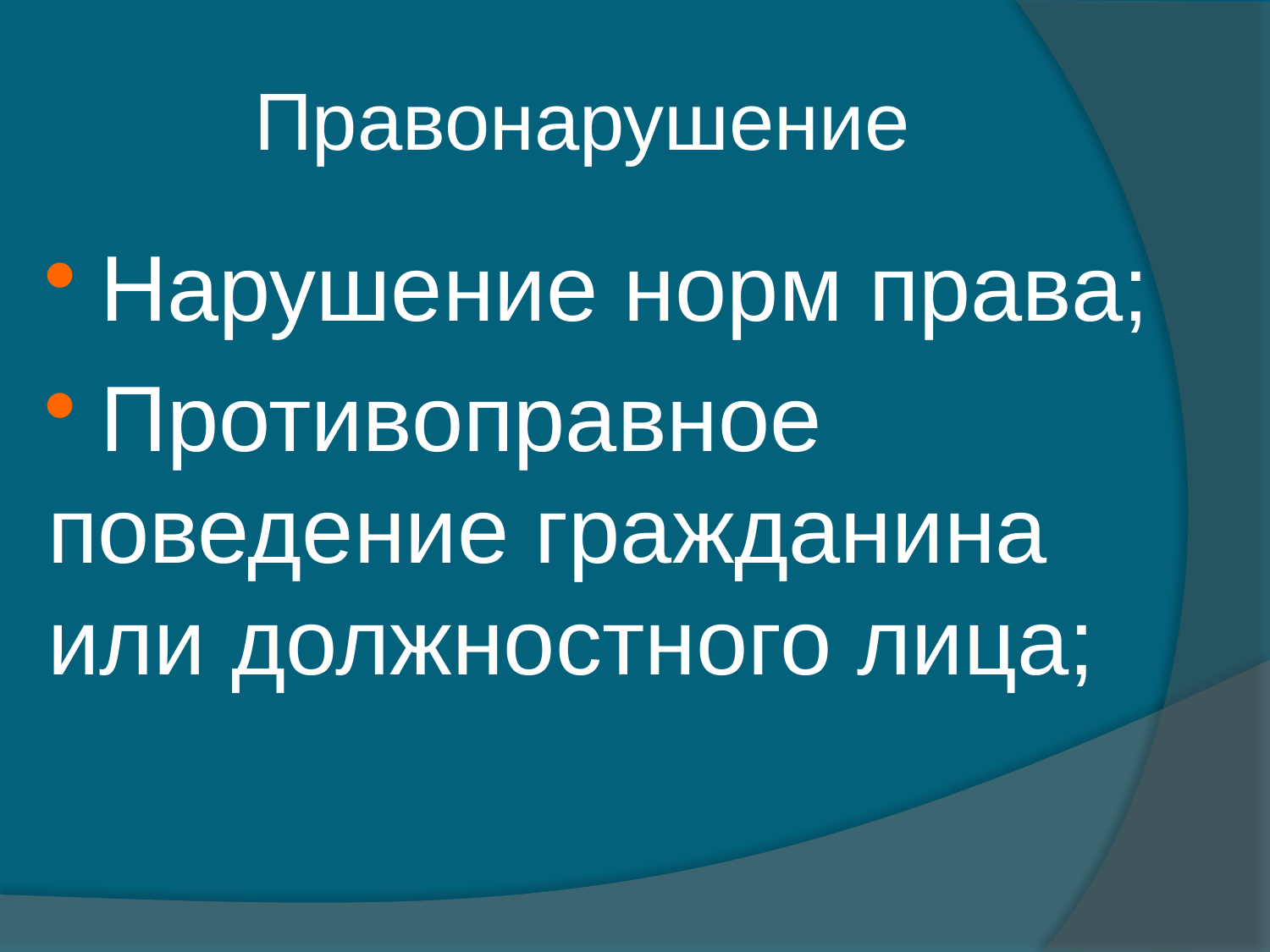

# Правонарушение
 Нарушение норм права;
 Противоправное поведение гражданина или должностного лица;